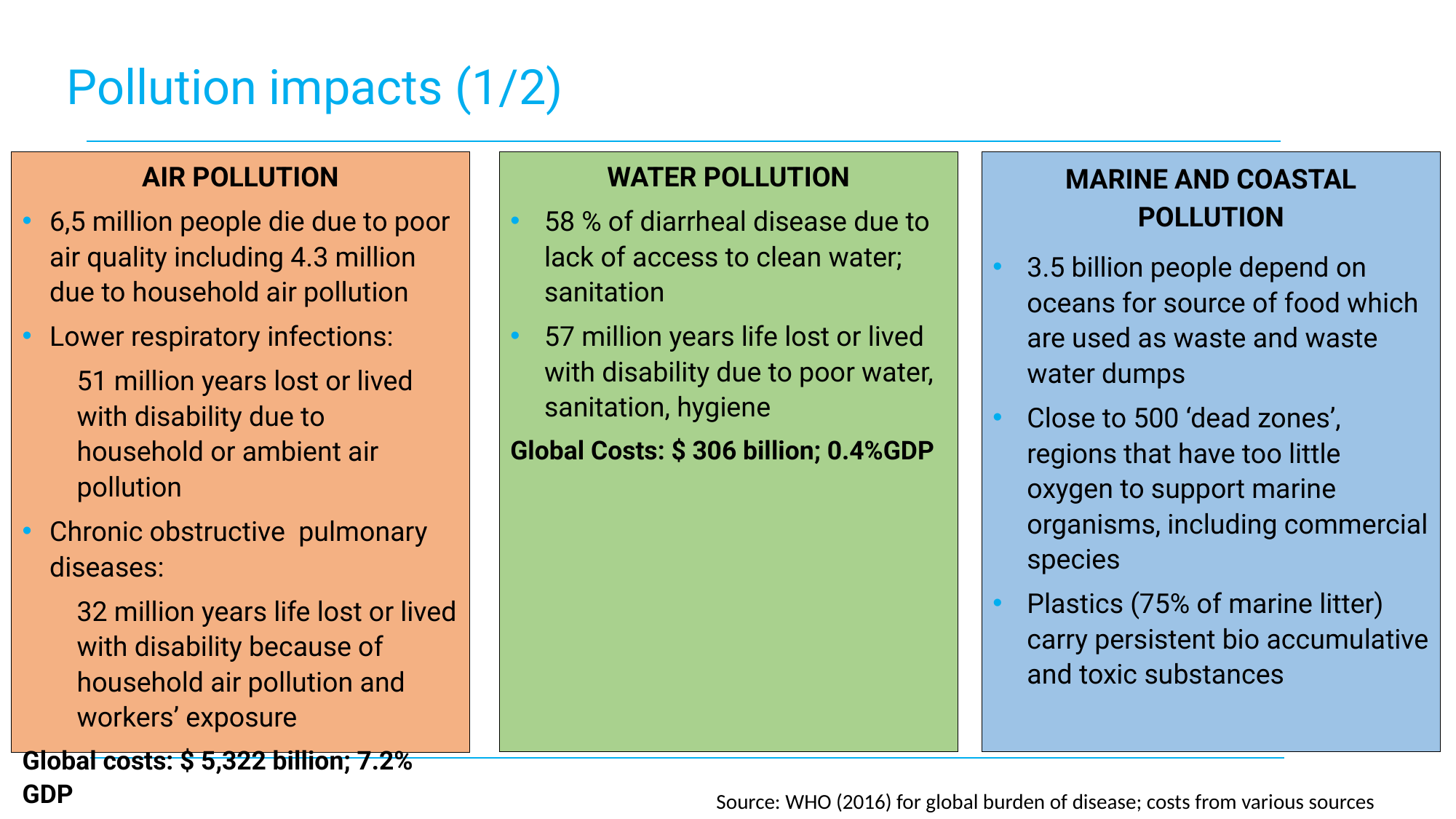

# Pollution impacts (1/2)
air pollution
6,5 million people die due to poor air quality including 4.3 million due to household air pollution
Lower respiratory infections:
51 million years lost or lived with disability due to household or ambient air pollution
Chronic obstructive  pulmonary diseases:
32 million years life lost or lived with disability because of household air pollution and workers’ exposure
Global costs: $ 5,322 billion; 7.2% GDP
water pollution
58 % of diarrheal disease due to lack of access to clean water; sanitation
57 million years life lost or lived with disability due to poor water, sanitation, hygiene
Global Costs: $ 306 billion; 0.4%GDP

marine and coastal pollution
3.5 billion people depend on oceans for source of food which are used as waste and waste water dumps
Close to 500 ‘dead zones’, regions that have too little oxygen to support marine organisms, including commercial species
Plastics (75% of marine litter) carry persistent bio accumulative and toxic substances

Source: WHO (2016) for global burden of disease; costs from various sources